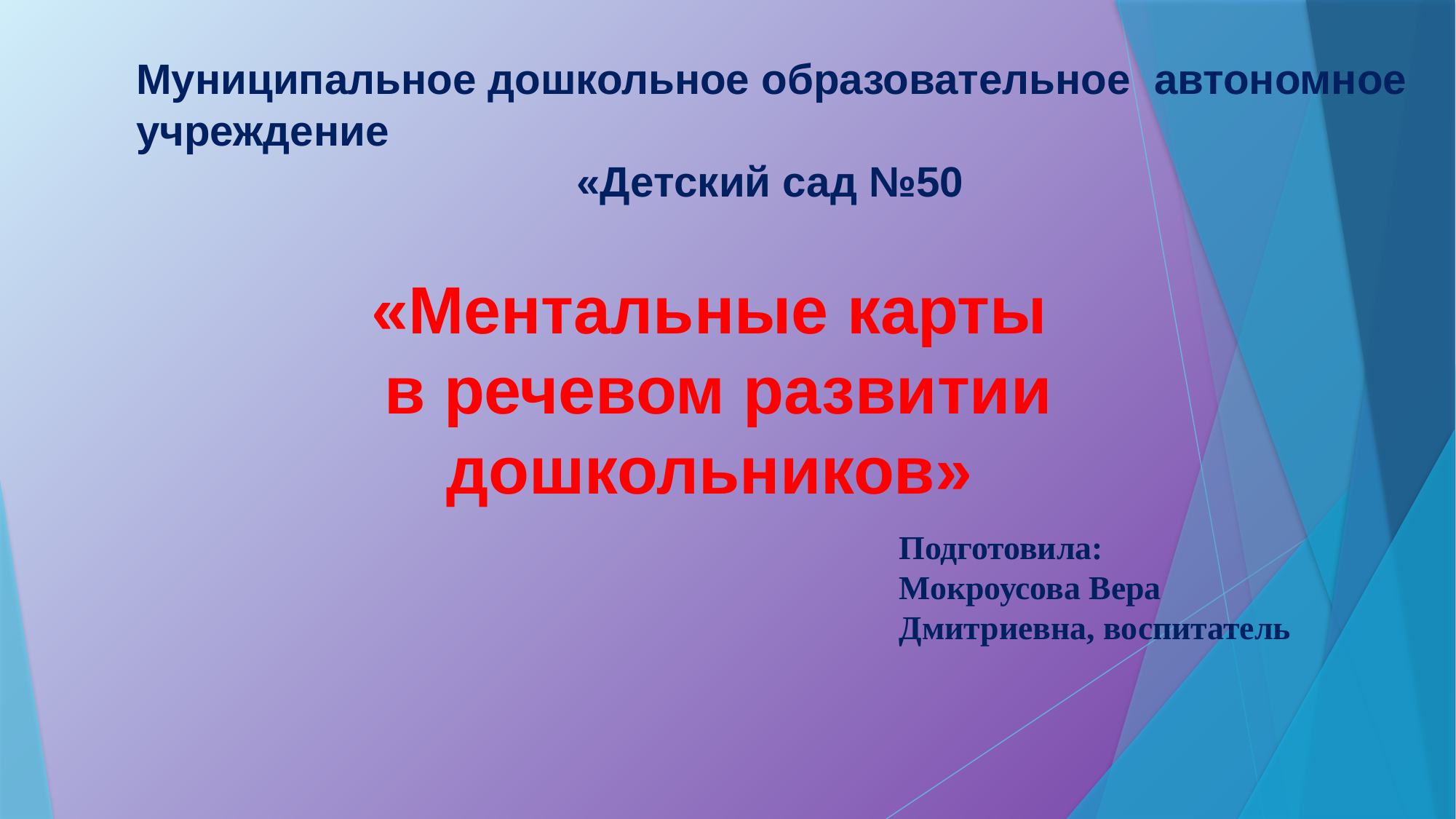

Муниципальное дошкольное образовательное  автономное учреждение
«Детский сад №50

«Ментальные карты
в речевом развитии дошкольников»
Подготовила:
Мокроусова Вера Дмитриевна, воспитатель